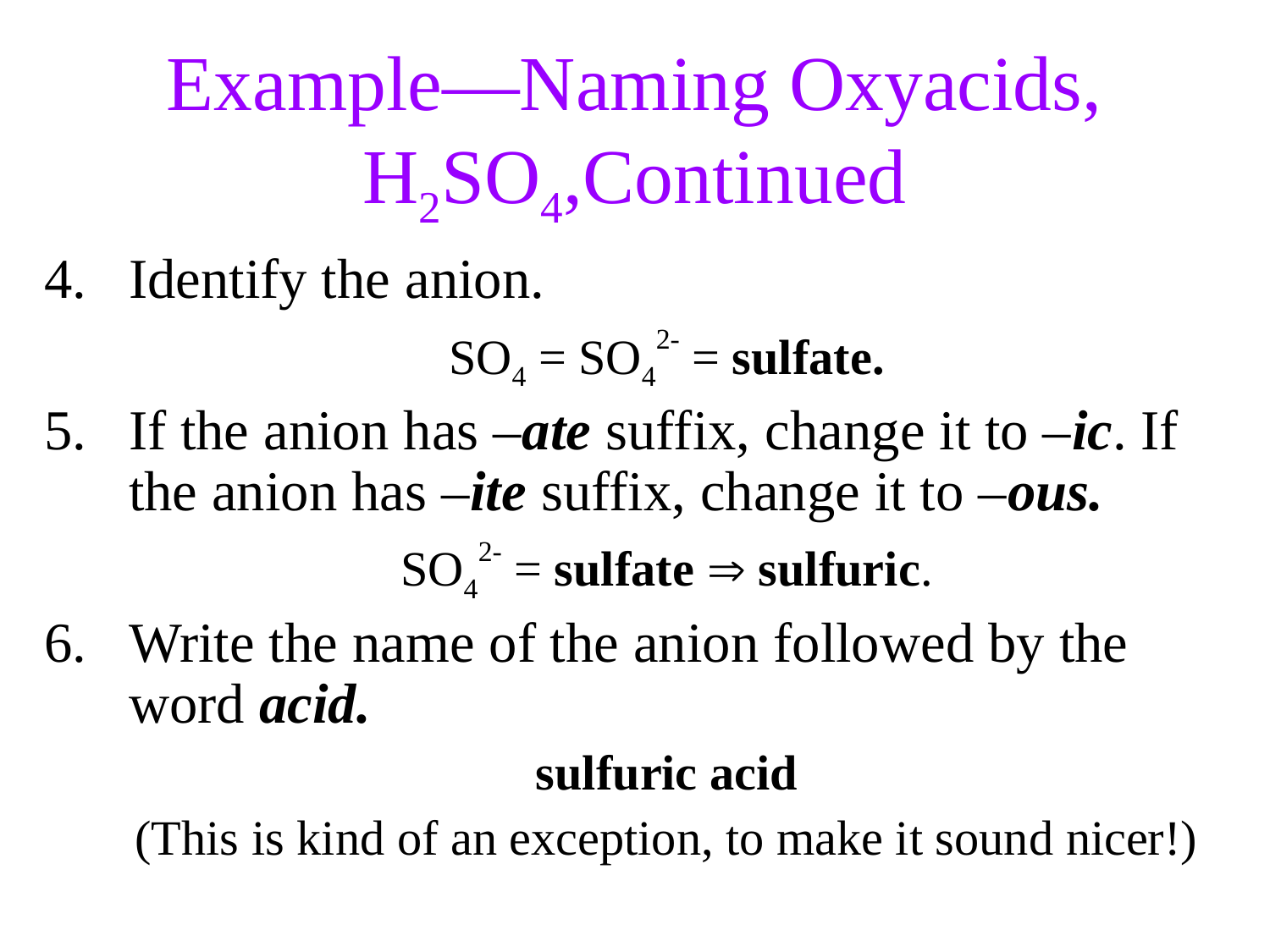

Example—Naming Oxyacids, H2SO4,Continued
Identify the anion.
SO4 = SO42- = sulfate.
If the anion has –ate suffix, change it to –ic. If the anion has –ite suffix, change it to –ous.
SO42- = sulfate ⇒ sulfuric.
Write the name of the anion followed by the word acid.
sulfuric acid
(This is kind of an exception, to make it sound nicer!)